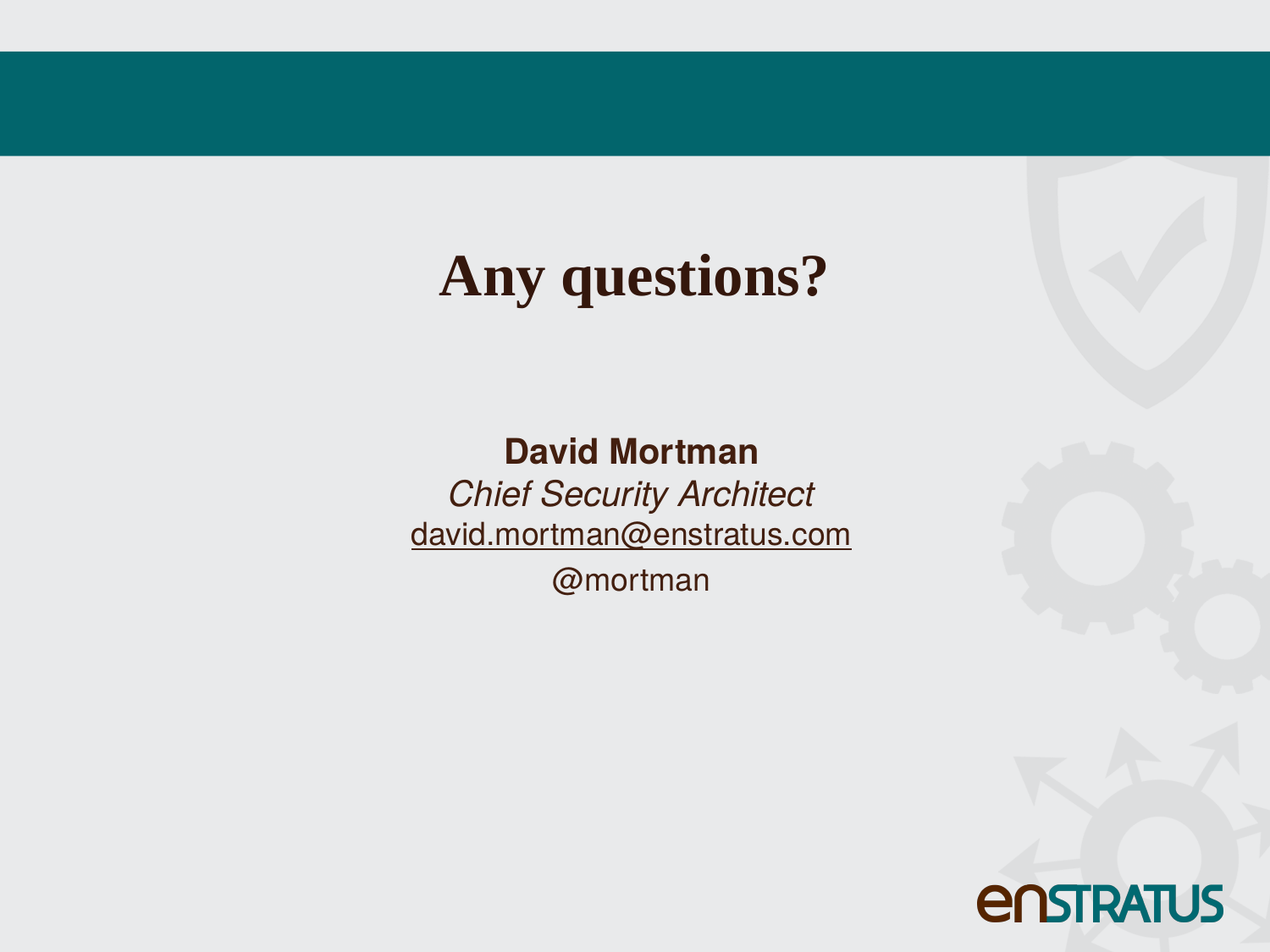

# Any questions?
David Mortman
Chief Security Architect
david.mortman@enstratus.com
@mortman